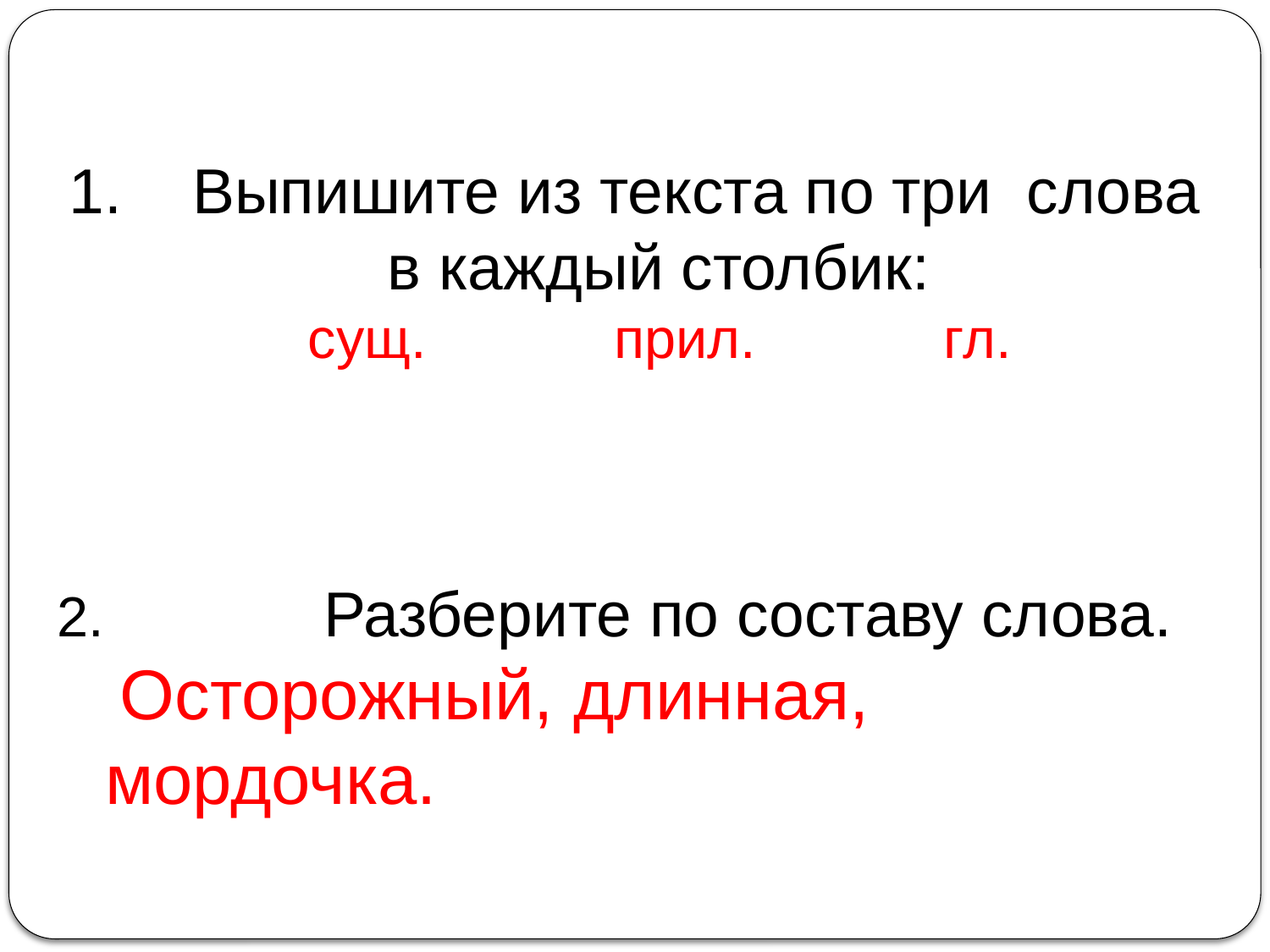

Выпишите из текста по три  слова в каждый столбик:
                сущ.            прил.            гл.

2.              Разберите по составу слова.
    Осторожный, длинная, мордочка.